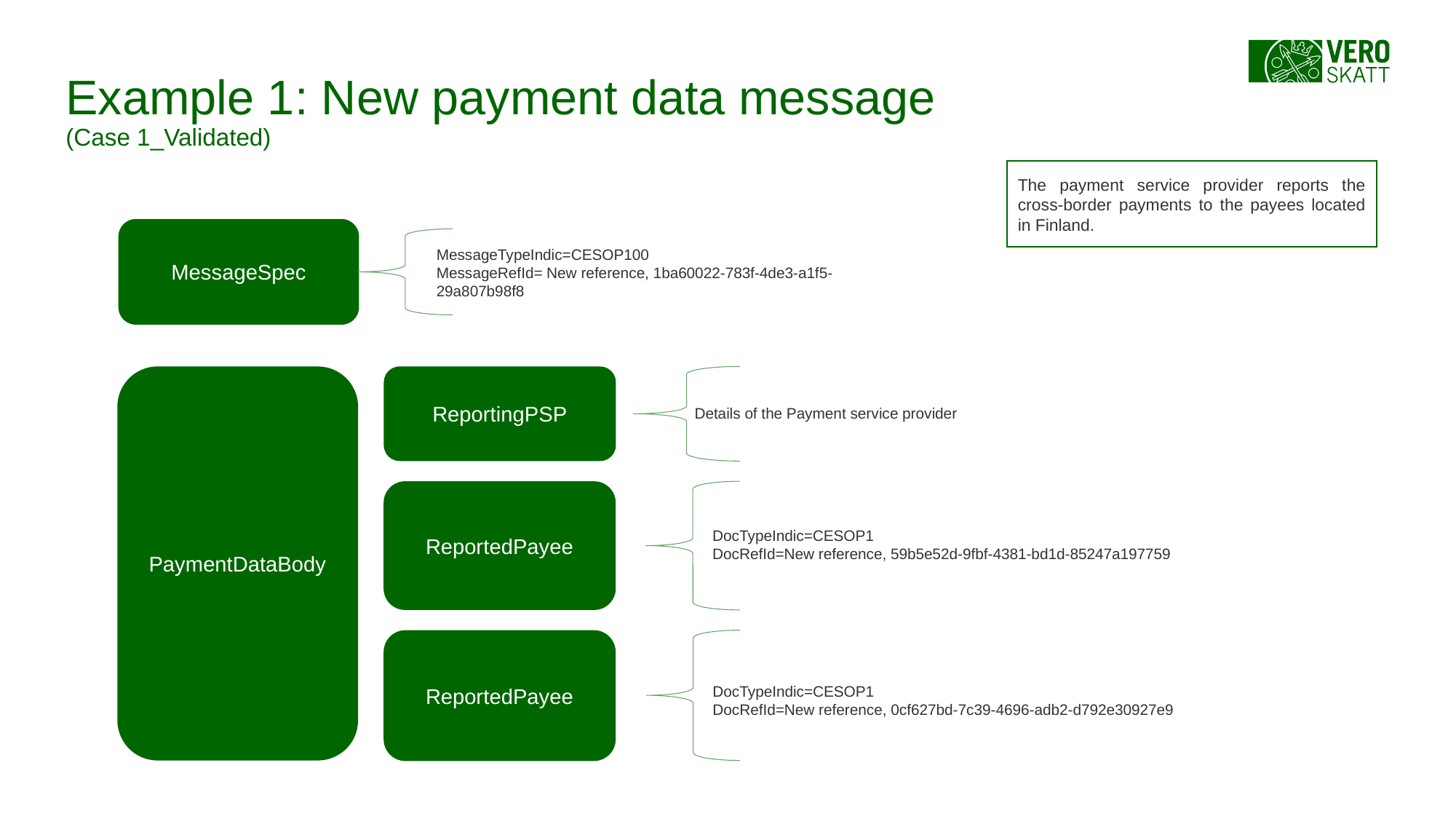

# Example 1: New payment data message (Case 1_Validated)

The payment service provider reports the cross-border payments to the payees located in Finland.

MessageSpec

MessageTypeIndic=CESOP100
MessageRefId= New reference, 1ba60022-783f-4de3-a1f5-29a807b98f8
PaymentDataBody

ReportingPSP
Details of the Payment service provider
ReportedPayee

DocTypeIndic=CESOP1
DocRefId=New reference, 59b5e52d-9fbf-4381-bd1d-85247a197759
ReportedPayee

DocTypeIndic=CESOP1
DocRefId=New reference, 0cf627bd-7c39-4696-adb2-d792e30927e9